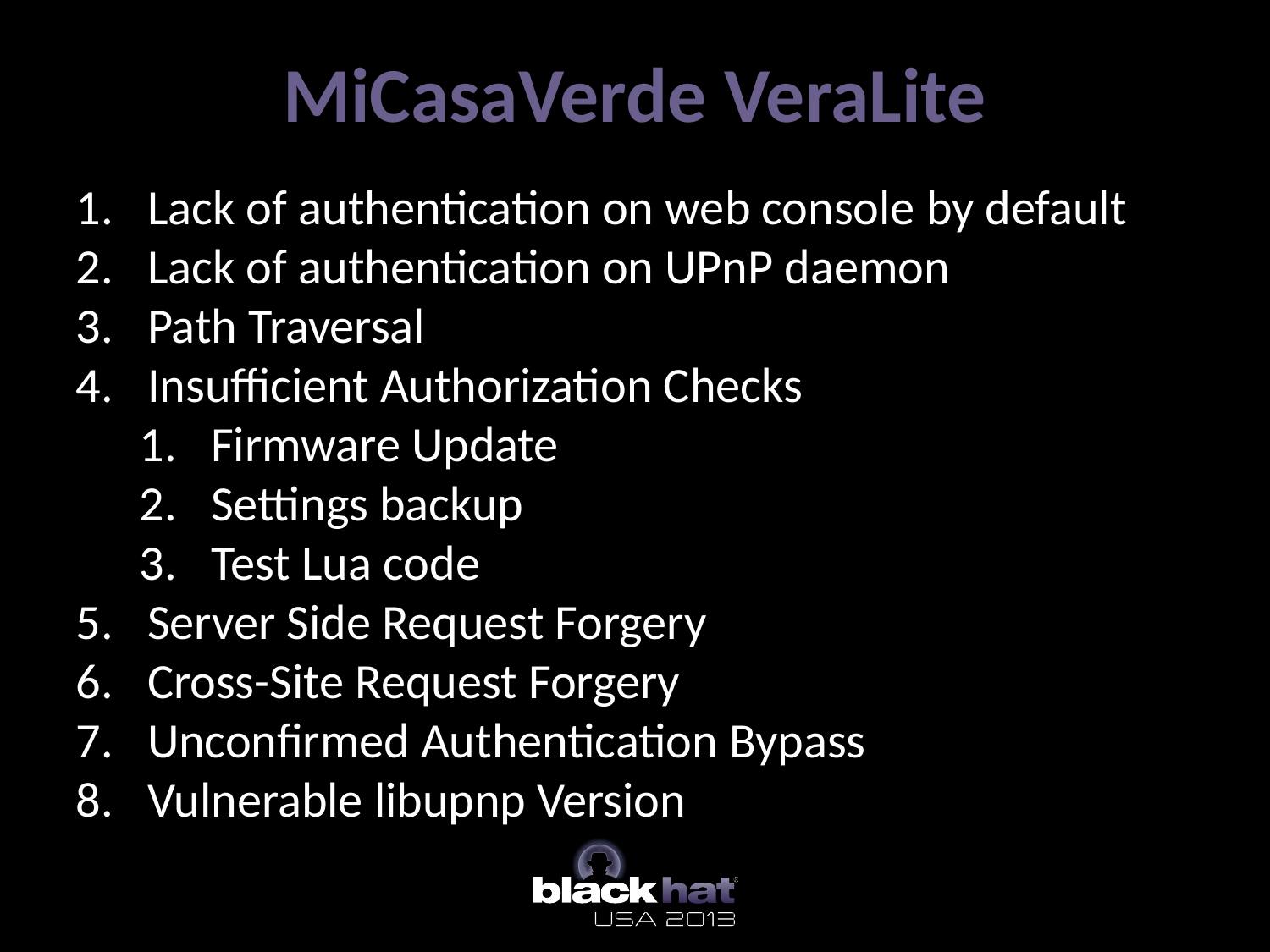

MiCasaVerde VeraLite
Lack of authentication on web console by default
Lack of authentication on UPnP daemon
Path Traversal
Insufficient Authorization Checks
Firmware Update
Settings backup
Test Lua code
Server Side Request Forgery
Cross-Site Request Forgery
Unconfirmed Authentication Bypass
Vulnerable libupnp Version